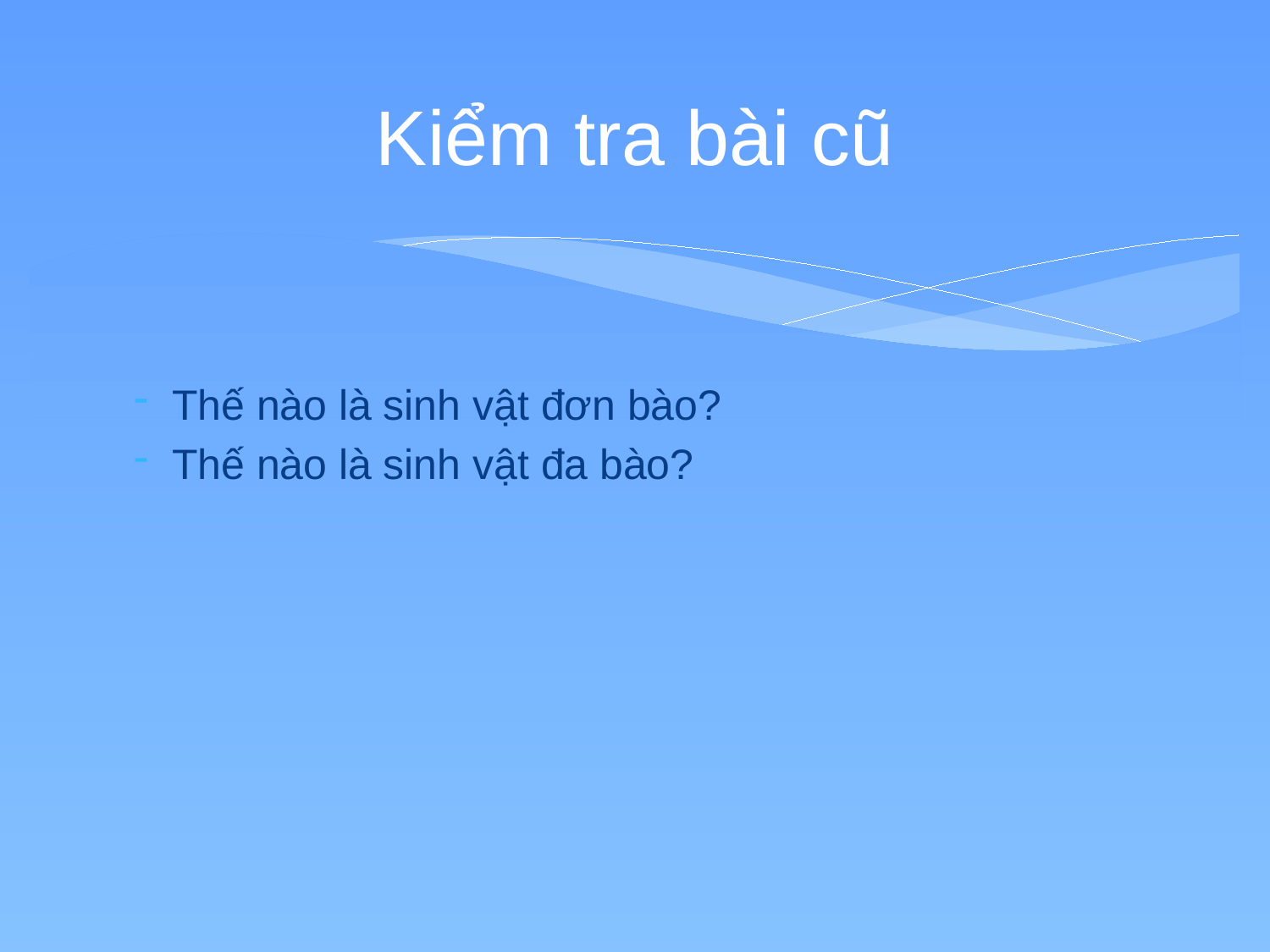

# Kiểm tra bài cũ
Thế nào là sinh vật đơn bào?
Thế nào là sinh vật đa bào?